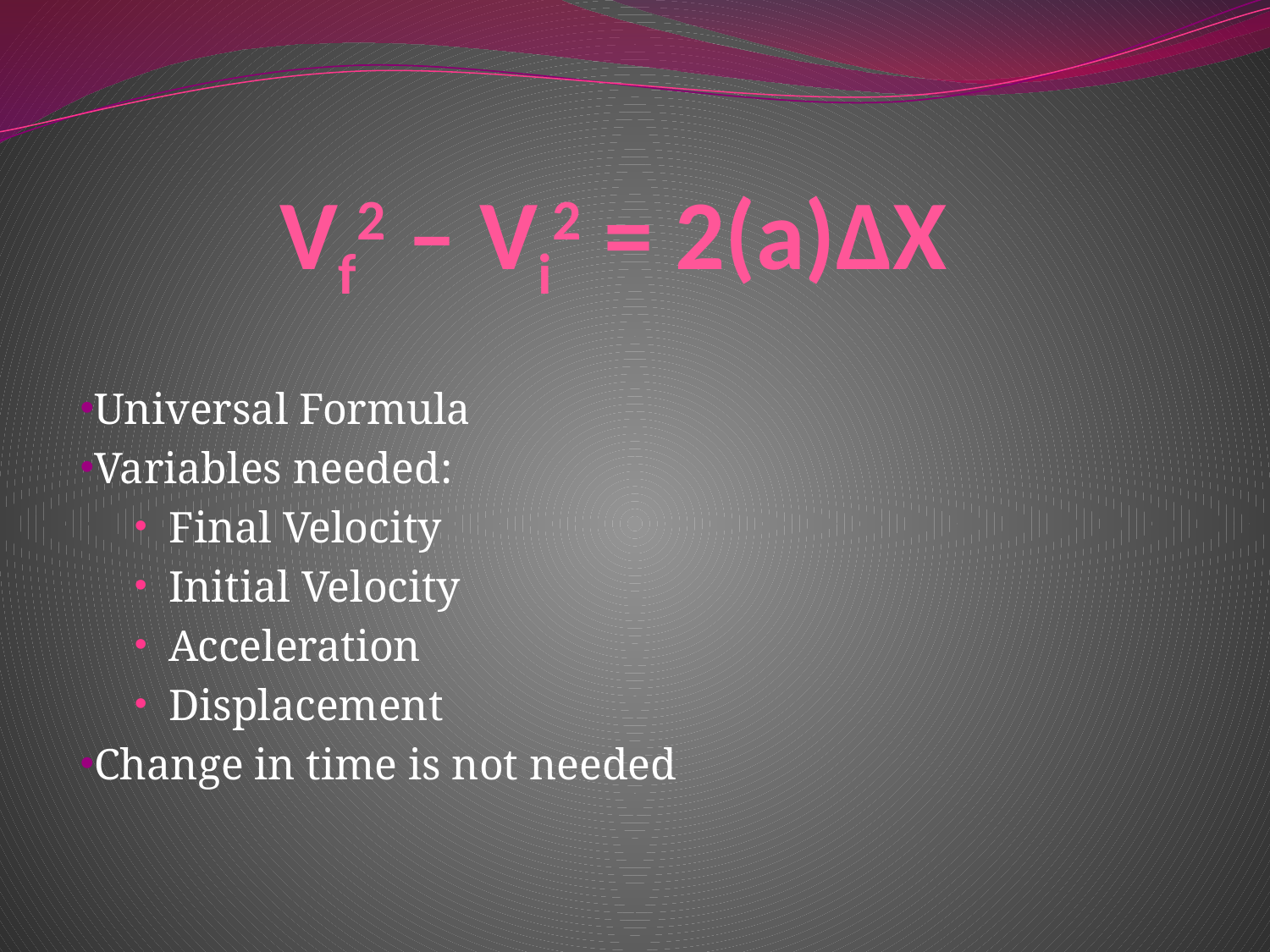

# Vf2 – Vi2 = 2(a)∆X
Universal Formula
Variables needed:
Final Velocity
Initial Velocity
Acceleration
Displacement
Change in time is not needed